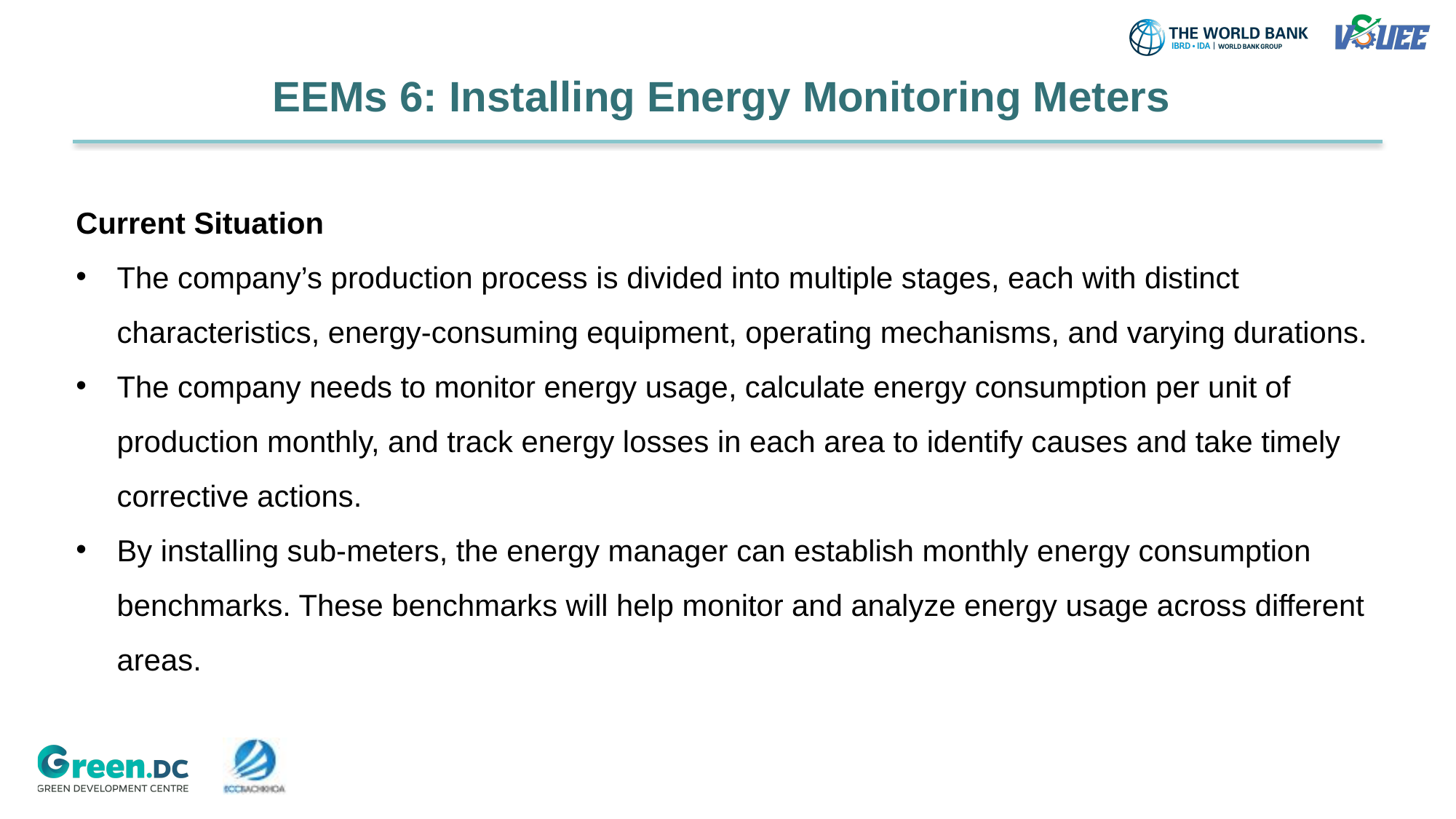

# EEMs 6: Installing Energy Monitoring Meters
Current Situation
The company’s production process is divided into multiple stages, each with distinct characteristics, energy-consuming equipment, operating mechanisms, and varying durations.
The company needs to monitor energy usage, calculate energy consumption per unit of production monthly, and track energy losses in each area to identify causes and take timely corrective actions.
By installing sub-meters, the energy manager can establish monthly energy consumption benchmarks. These benchmarks will help monitor and analyze energy usage across different areas.